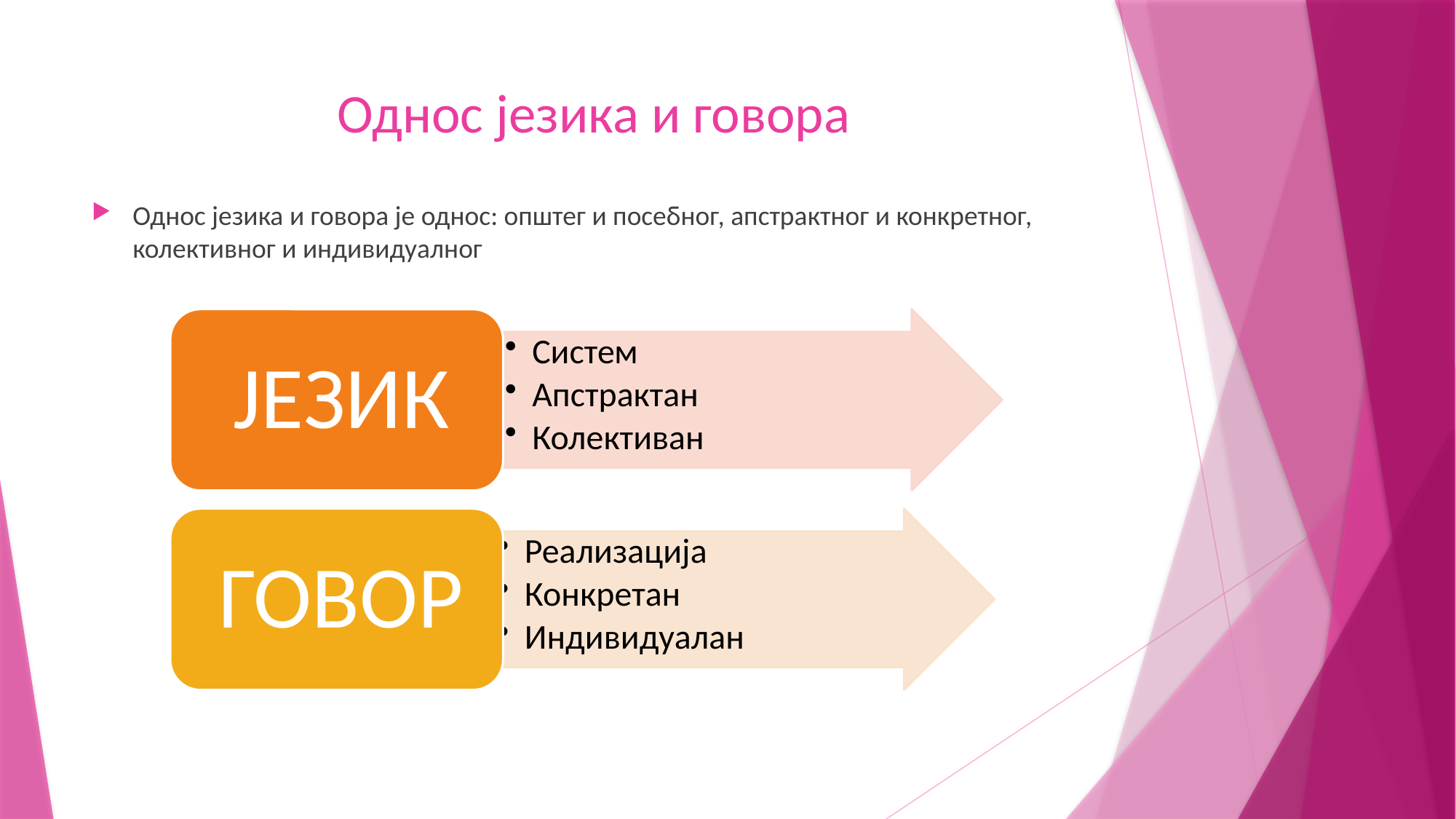

# Однос језика и говора
Однос језика и говора је однос: општег и посебног, апстрактног и конкретног, колективног и индивидуалног

Систем
Апстрактан
Колективан
ЈЕЗИК
Реализација
Конкретан
Индивидуалан
ГОВОР